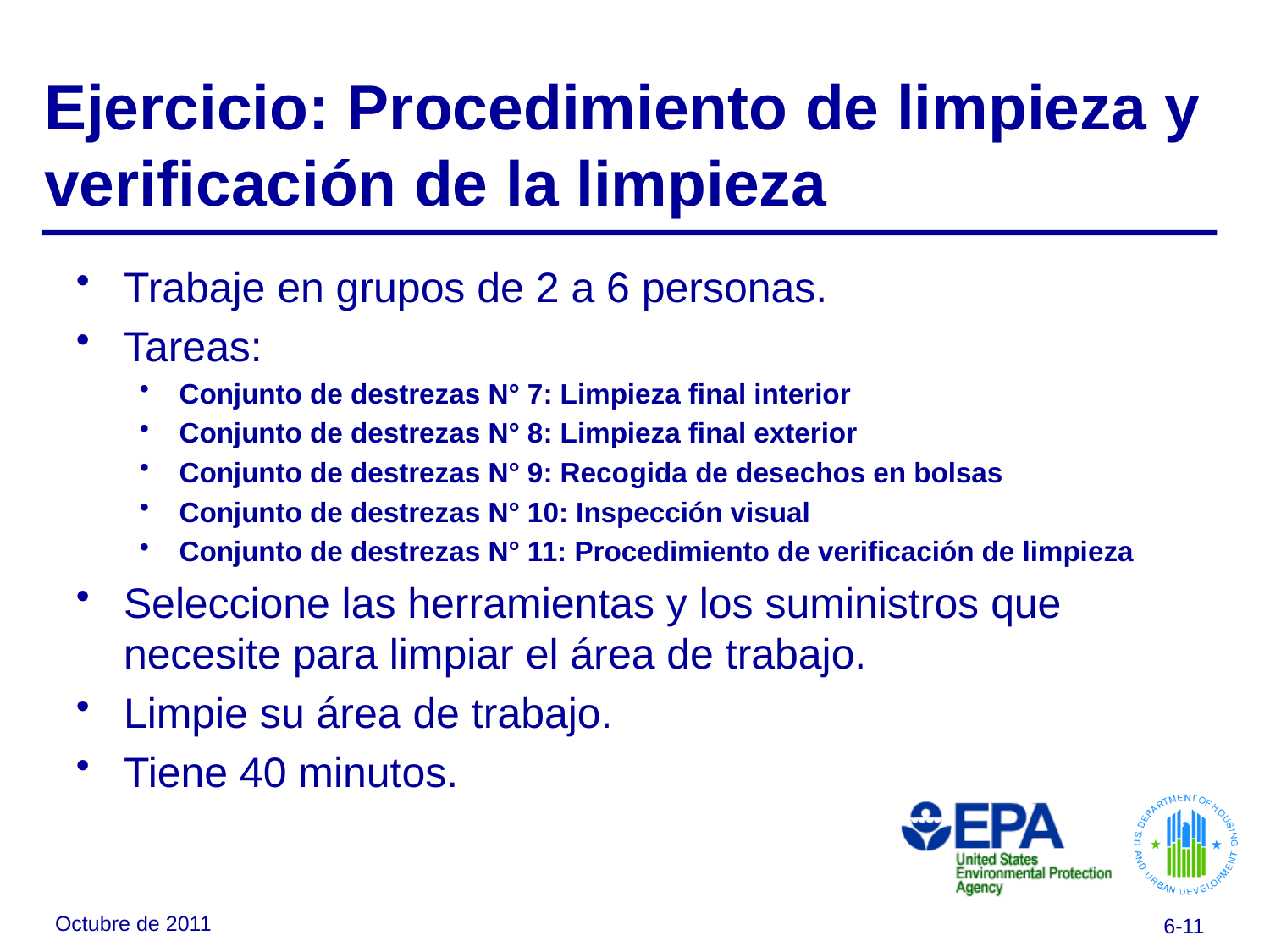

Ejercicio: Procedimiento de limpieza y verificación de la limpieza
Trabaje en grupos de 2 a 6 personas.
Tareas:
Conjunto de destrezas N° 7: Limpieza final interior
Conjunto de destrezas N° 8: Limpieza final exterior
Conjunto de destrezas N° 9: Recogida de desechos en bolsas
Conjunto de destrezas N° 10: Inspección visual
Conjunto de destrezas N° 11: Procedimiento de verificación de limpieza
Seleccione las herramientas y los suministros que necesite para limpiar el área de trabajo.
Limpie su área de trabajo.
Tiene 40 minutos.
Octubre de 2011
6-11